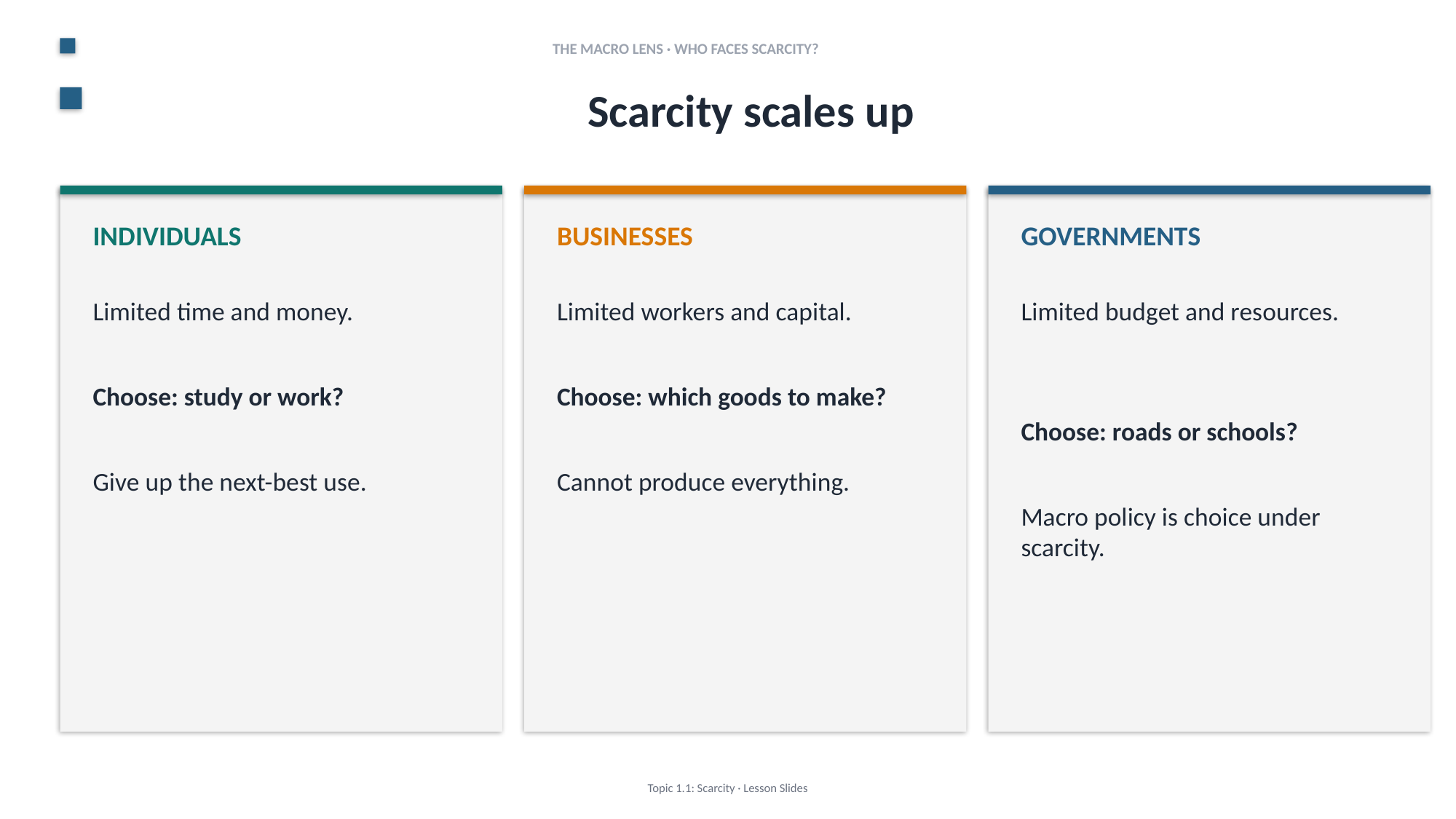

THE MACRO LENS · WHO FACES SCARCITY?

Scarcity scales up

INDIVIDUALS
BUSINESSES
GOVERNMENTS
Limited time and money.
Limited workers and capital.
Limited budget and resources.
Choose: study or work?
Choose: which goods to make?
Choose: roads or schools?
Give up the next-best use.
Cannot produce everything.
Macro policy is choice under scarcity.
Topic 1.1: Scarcity · Lesson Slides